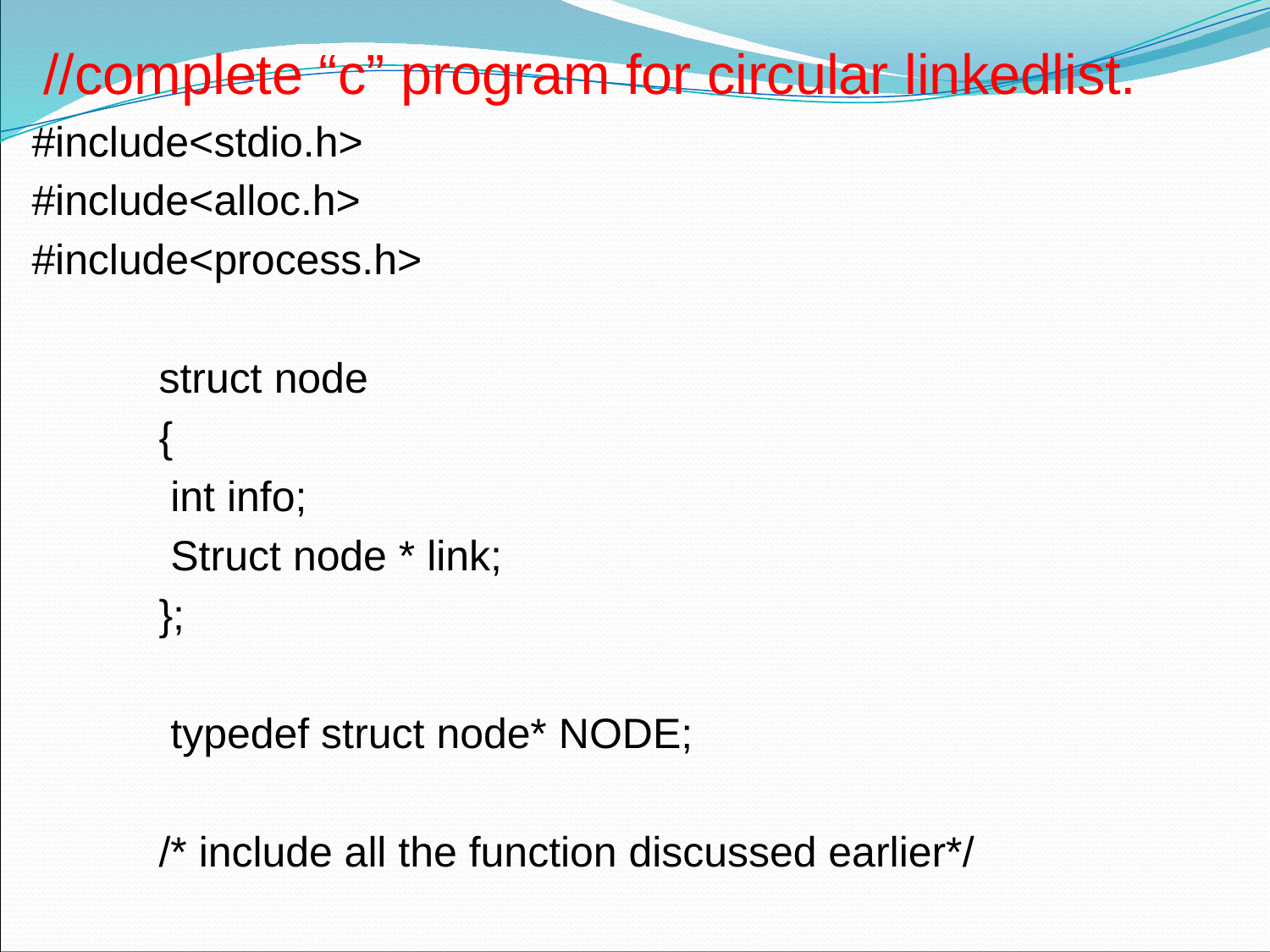

//complete “c” program for circular linkedlist.
#include<stdio.h>
#include<alloc.h>
#include<process.h>

	struct node
	{
	 int info;
	 Struct node * link;
	};

	 typedef struct node* NODE;

	/* include all the function discussed earlier*/
#